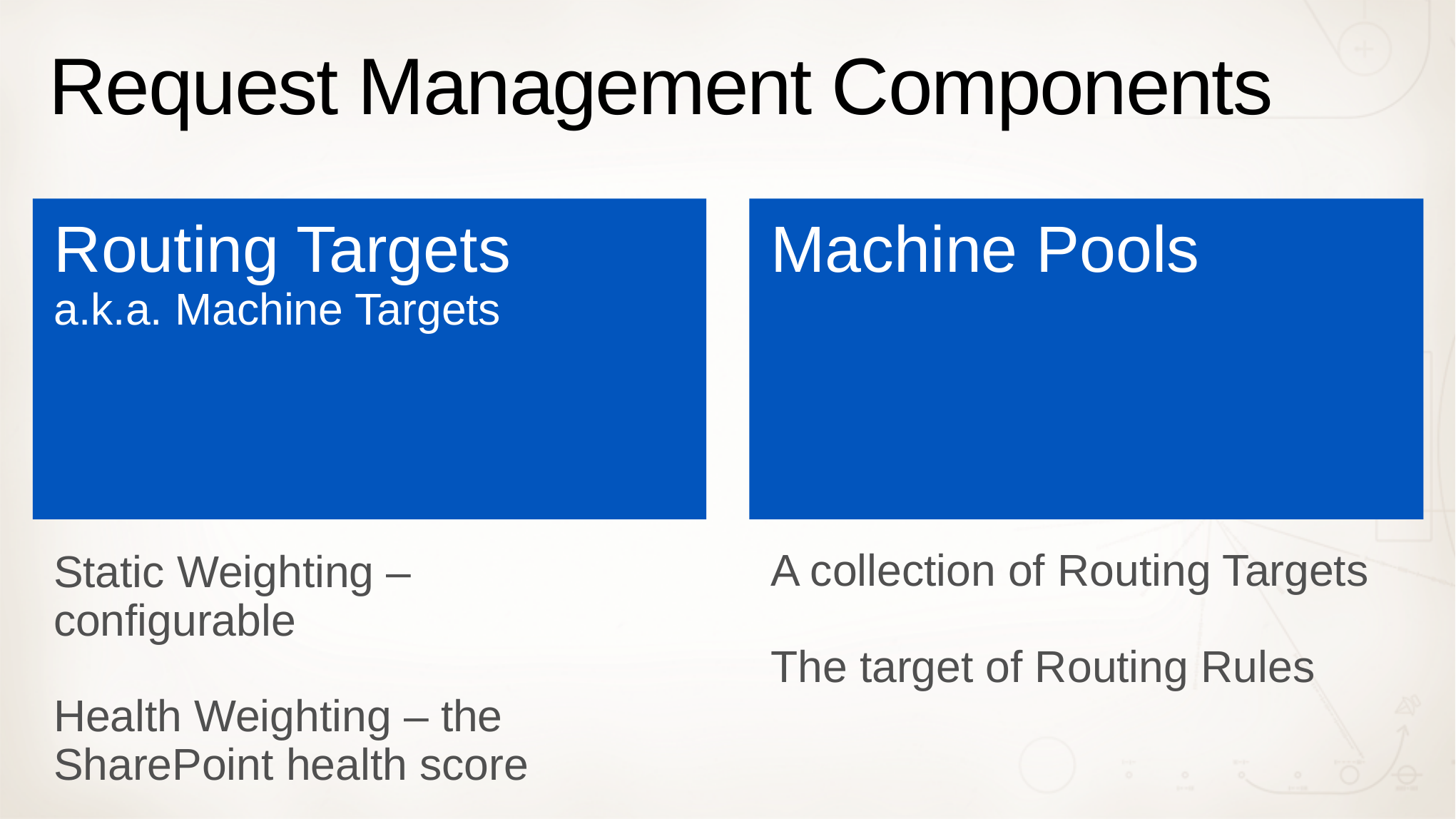

# Request Management Components
Routing Targets
a.k.a. Machine Targets
Machine Pools
A collection of Routing Targets

The target of Routing Rules
Static Weighting – configurable

Health Weighting – the SharePoint health score